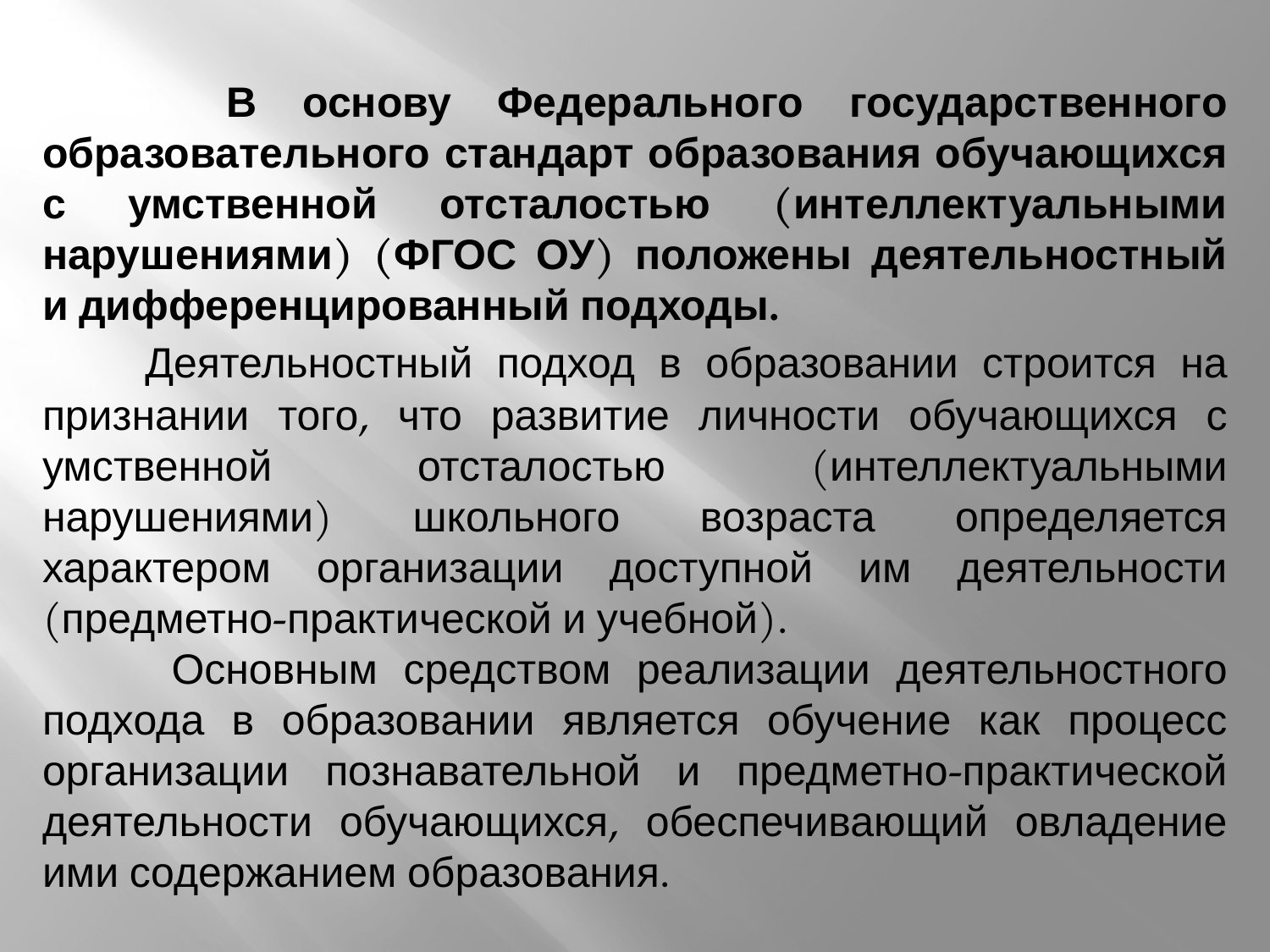

В основу Федерального государственного образовательного стандарт образования обучающихся с умственной отсталостью (интеллектуальными нарушениями) (ФГОС ОУ) положены деятельностный и дифференцированный подходы.
    Деятельностный подход в образовании строится на признании того, что развитие личности обучающихся с умственной отсталостью (интеллектуальными нарушениями) школьного возраста определяется характером организации доступной им деятельности (предметно-практической и учебной).
     Основным средством реализации деятельностного подхода в образовании является обучение как процесс организации познавательной и предметно-практической деятельности обучающихся, обеспечивающий овладение ими содержанием образования.